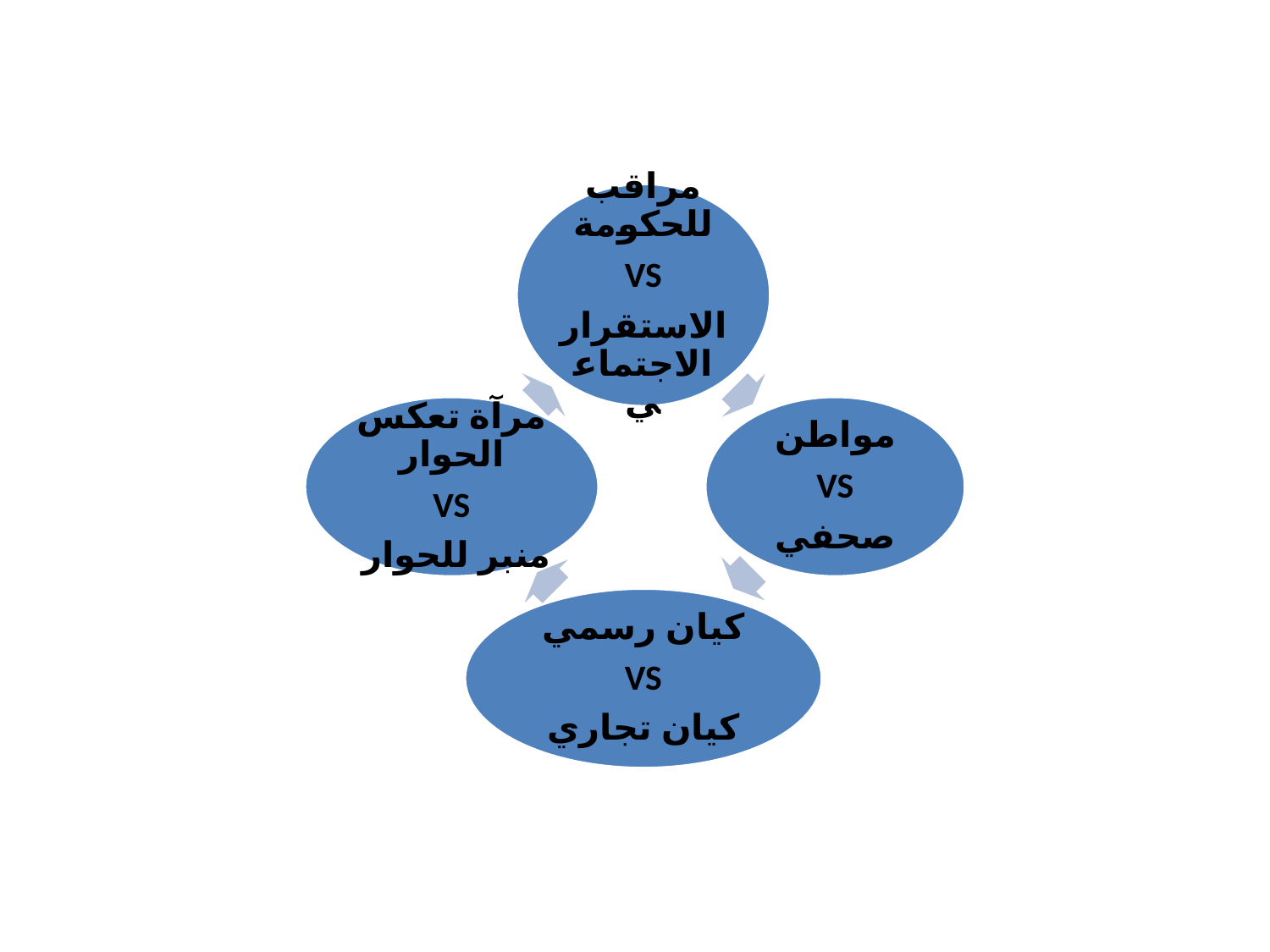

مراقب للحكومة
VS
الاستقرار الاجتماعي

مواطن
VS
صحفي

كيان رسمي
VS
كيان تجاري

مرآة تعكس الحوار
VS
منبر للحوار